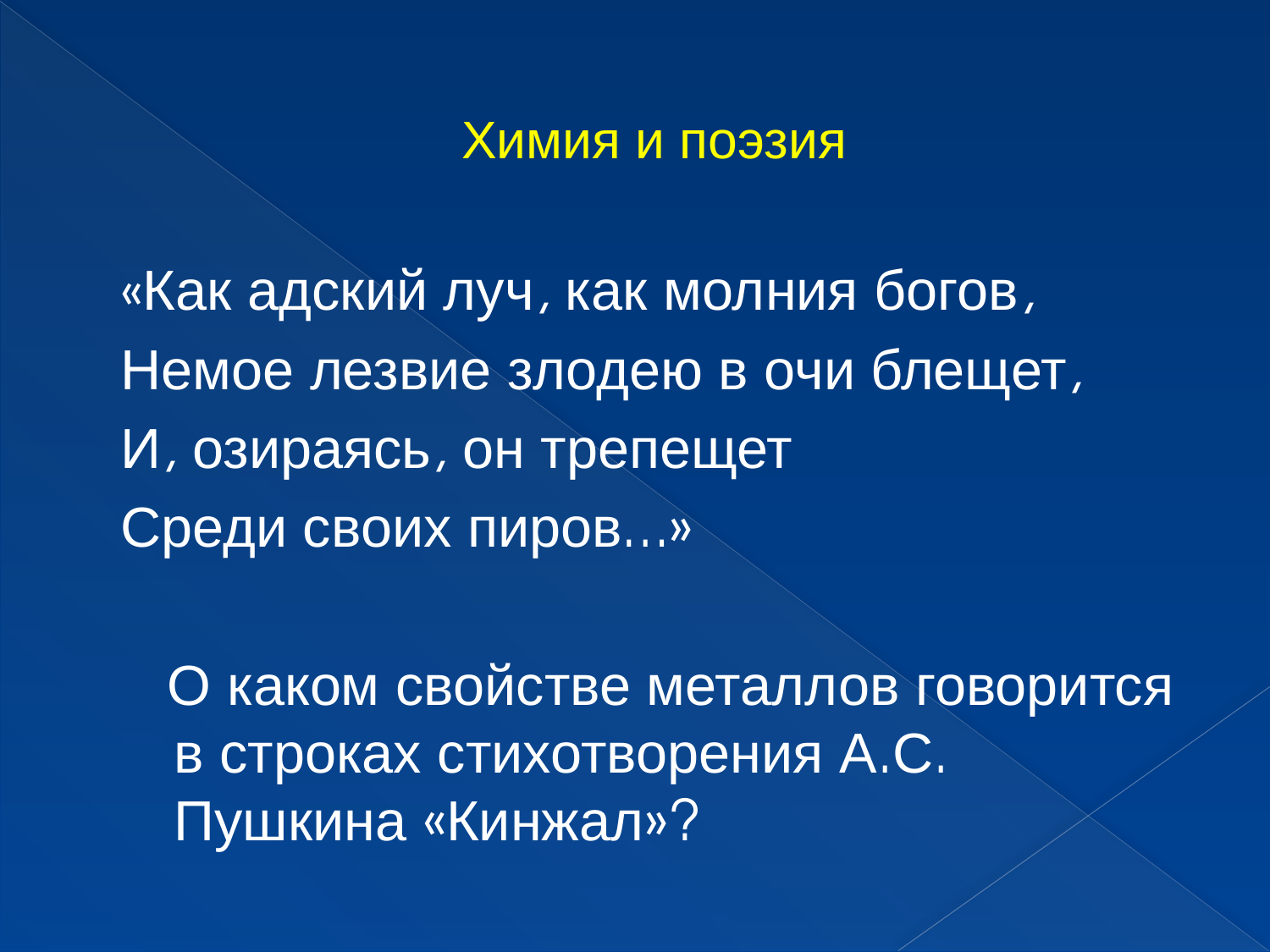

Химия и поэзия

«Как адский луч, как молния богов,
Немое лезвие злодею в очи блещет,
И, озираясь, он трепещет
Среди своих пиров…»

   О каком свойстве металлов говорится в строках стихотворения А.С. Пушкина «Кинжал»?